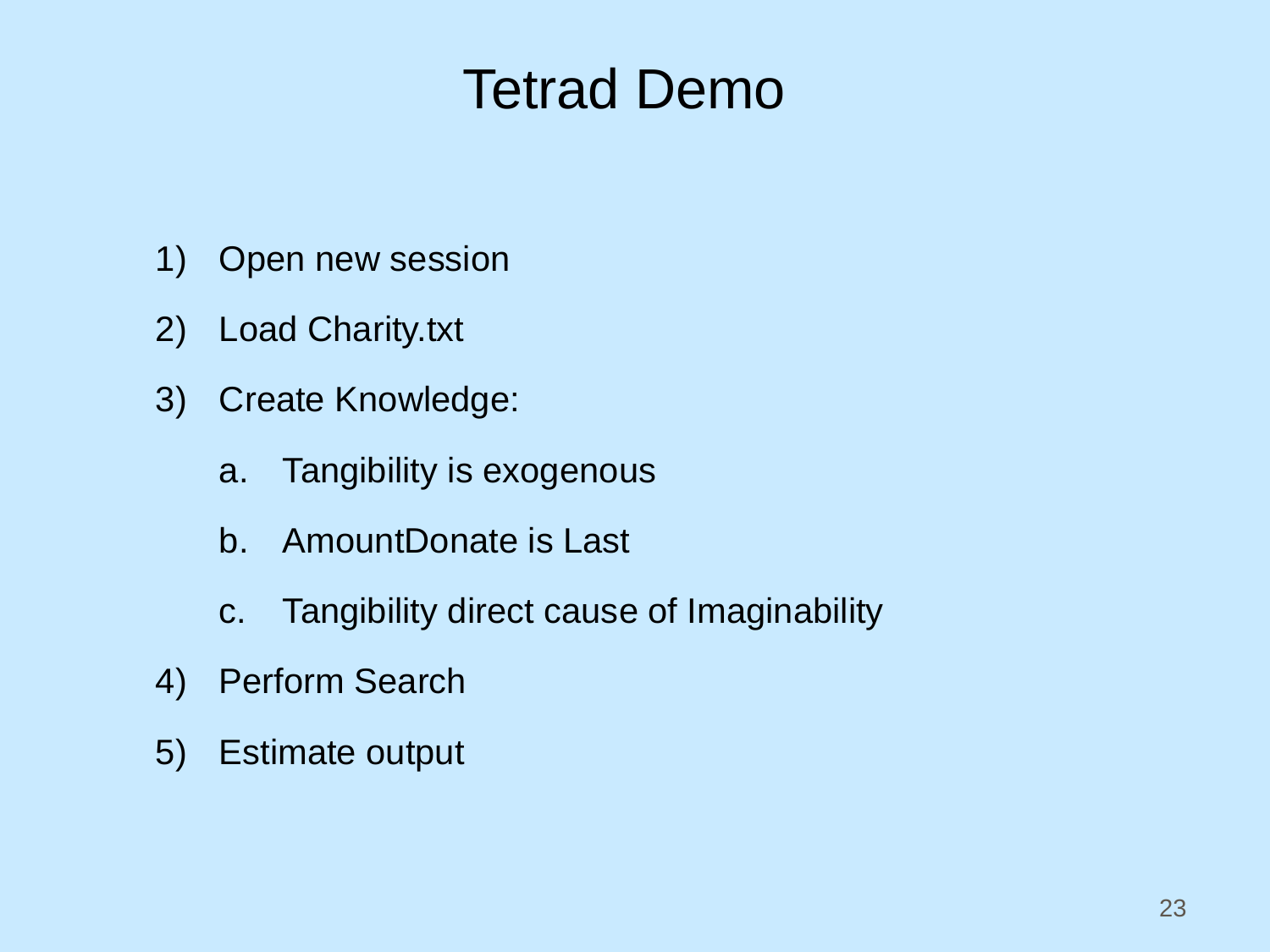

# Tetrad Demo
Open new session
Load Charity.txt
Create Knowledge:
Tangibility is exogenous
AmountDonate is Last
Tangibility direct cause of Imaginability
Perform Search
Estimate output

23